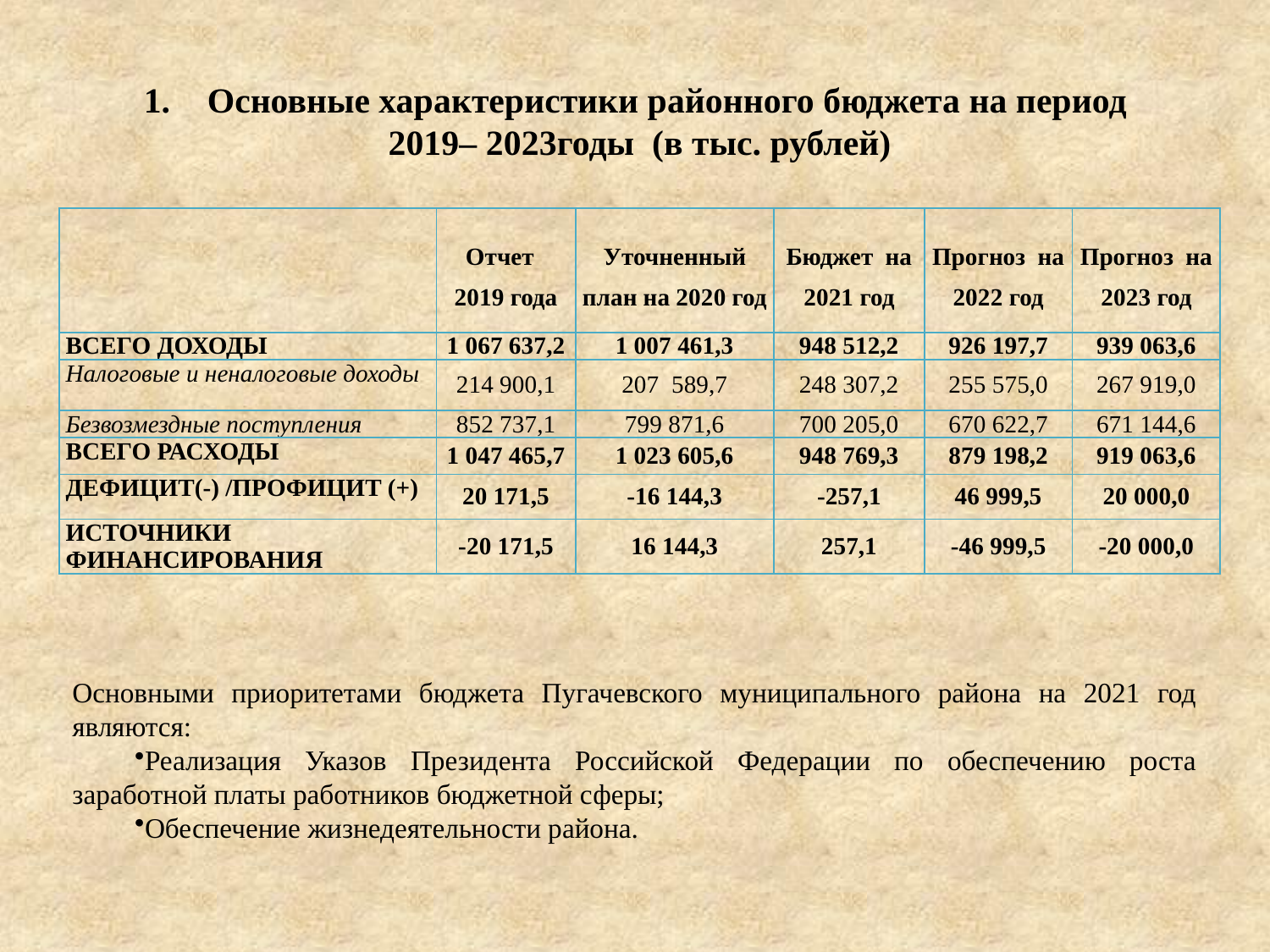

Основные характеристики районного бюджета на период
2019– 2023годы  (в тыс. рублей)
|  | Отчет 2019 года | Уточненный план на 2020 год | Бюджет на 2021 год | Прогноз на 2022 год | Прогноз на 2023 год |
| --- | --- | --- | --- | --- | --- |
| ВСЕГО ДОХОДЫ | 1 067 637,2 | 1 007 461,3 | 948 512,2 | 926 197,7 | 939 063,6 |
| Налоговые и неналоговые доходы | 214 900,1 | 207 589,7 | 248 307,2 | 255 575,0 | 267 919,0 |
| Безвозмездные поступления | 852 737,1 | 799 871,6 | 700 205,0 | 670 622,7 | 671 144,6 |
| ВСЕГО РАСХОДЫ | 1 047 465,7 | 1 023 605,6 | 948 769,3 | 879 198,2 | 919 063,6 |
| ДЕФИЦИТ(-) /ПРОФИЦИТ (+) | 20 171,5 | -16 144,3 | -257,1 | 46 999,5 | 20 000,0 |
| ИСТОЧНИКИ ФИНАНСИРОВАНИЯ | -20 171,5 | 16 144,3 | 257,1 | -46 999,5 | -20 000,0 |
|  |
| --- |
|  |
| --- |
Основными приоритетами бюджета Пугачевского муниципального района на 2021 год являются:
Реализация Указов Президента Российской Федерации по обеспечению роста заработной платы работников бюджетной сферы;
Обеспечение жизнедеятельности района.